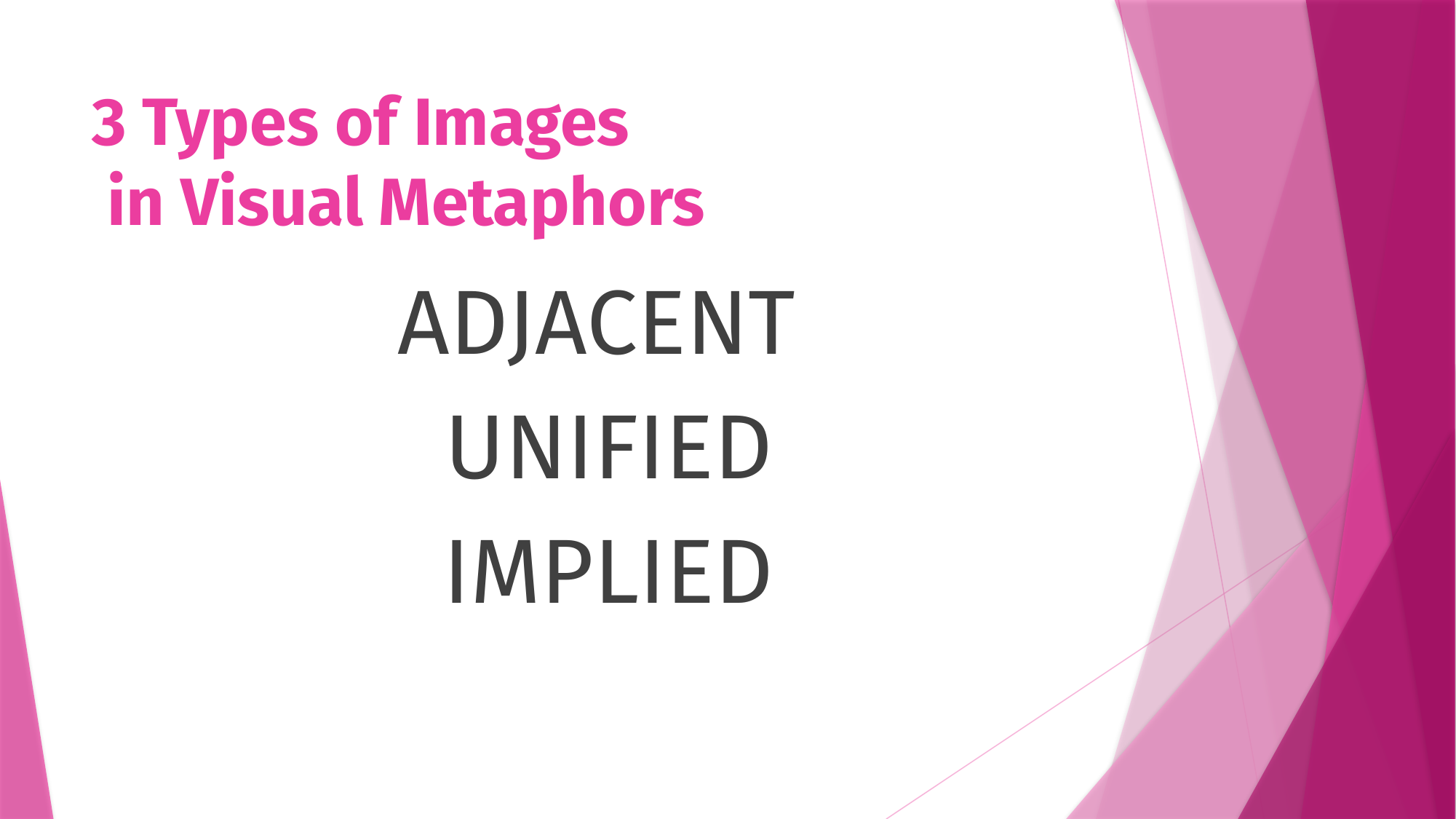

# 3 Types of Images in Visual Metaphors
ADJACENT
UNIFIED
IMPLIED